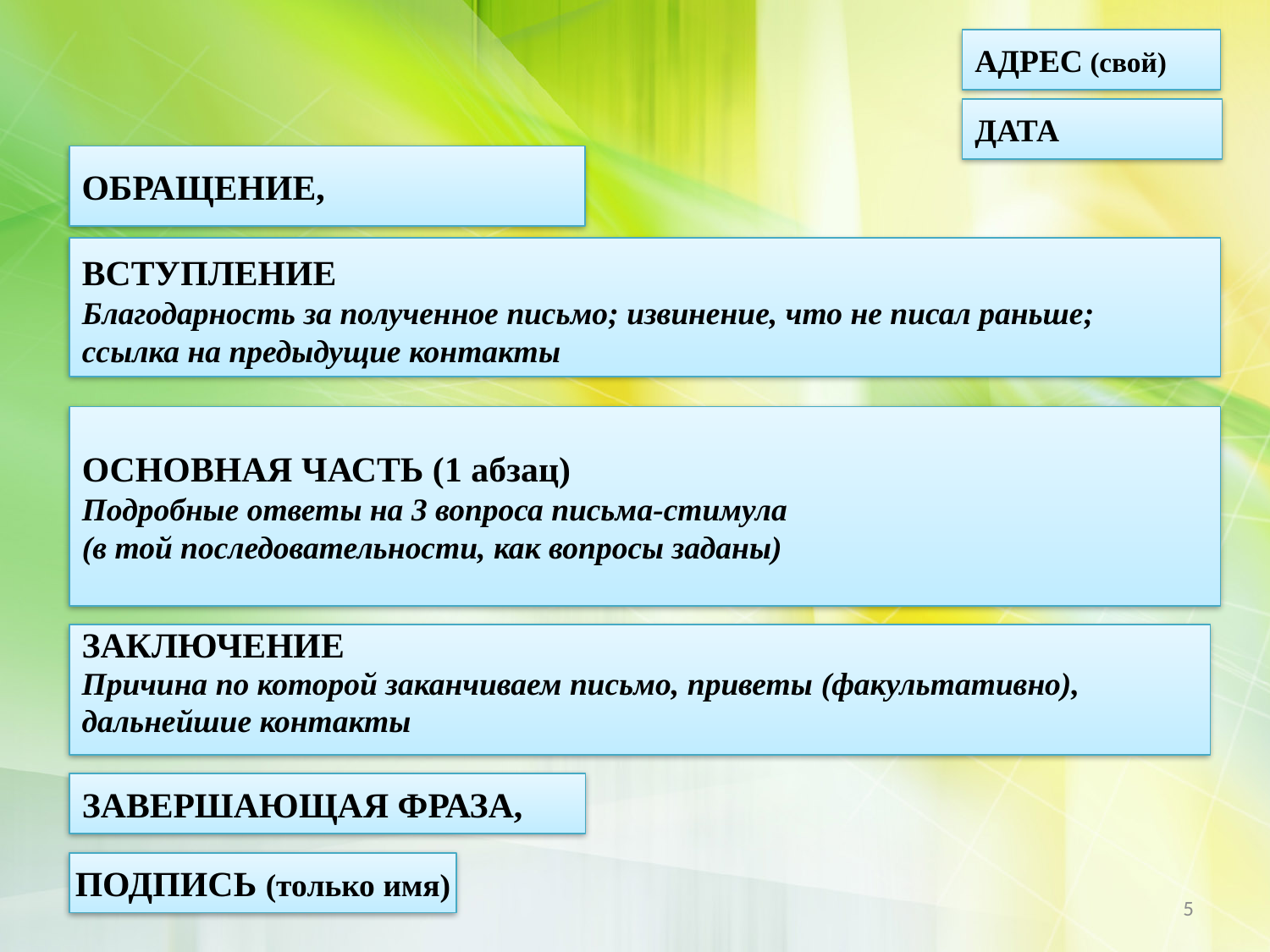

АДРЕС (свой)
ДАТА
ОБРАЩЕНИЕ,

ВСТУПЛЕНИЕ
Благодарность за полученное письмо; извинение, что не писал раньше;
ссылка на предыдущие контакты

ОСНОВНАЯ ЧАСТЬ (1 абзац)
Подробные ответы на 3 вопроса письма-стимула
(в той последовательности, как вопросы заданы)
ЗАКЛЮЧЕНИЕ
Причина по которой заканчиваем письмо, приветы (факультативно),
дальнейшие контакты

ЗАВЕРШАЮЩАЯ ФРАЗА,
ПОДПИСЬ (только имя)
5